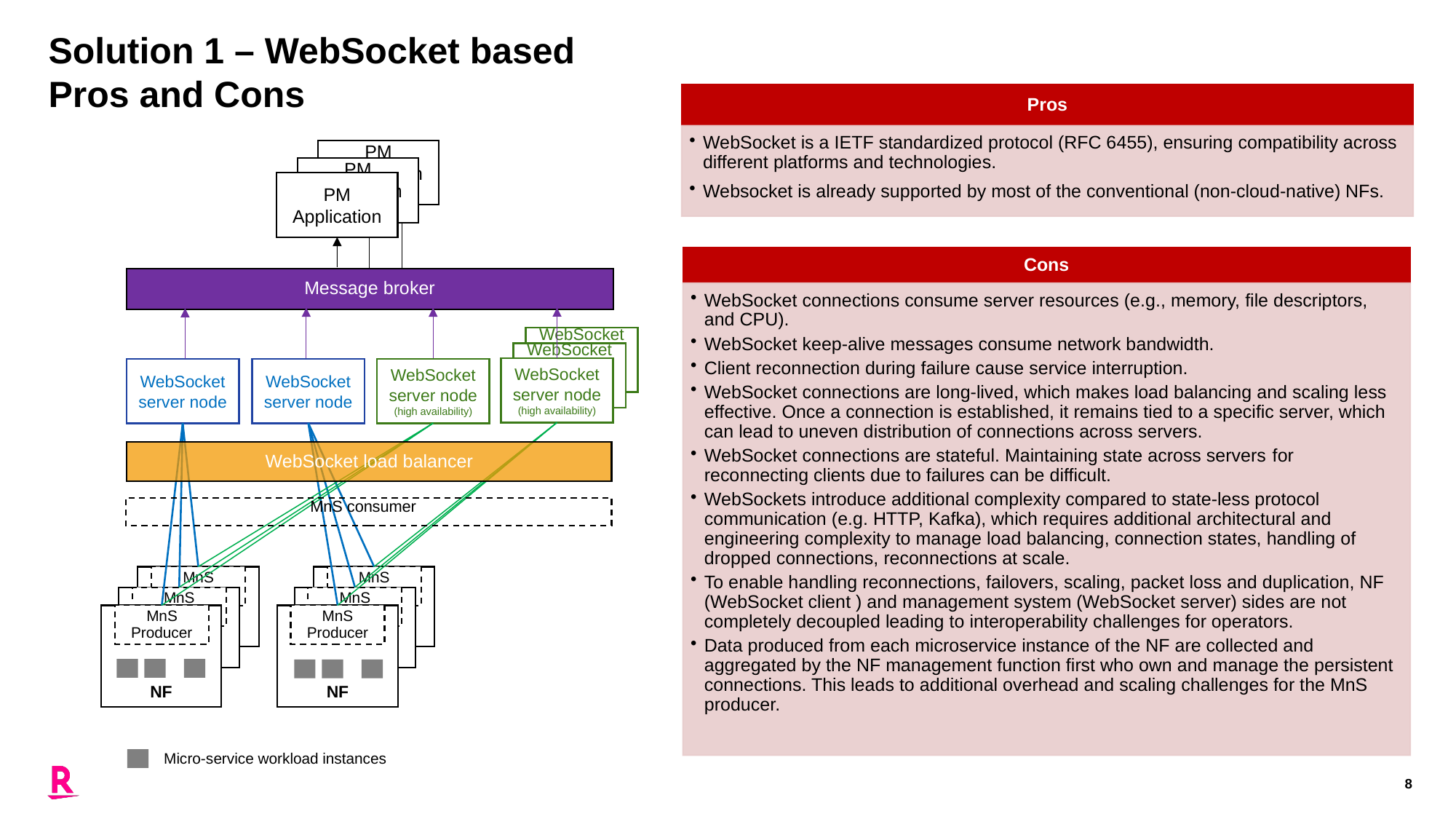

# Solution 1 – WebSocket based Pros and Cons
Pros
WebSocket is a IETF standardized protocol (RFC 6455), ensuring compatibility across different platforms and technologies.
Websocket is already supported by most of the conventional (non-cloud-native) NFs.
PM
Application
instances
PM
Application
instances
PM
Application
Cons
WebSocket connections consume server resources (e.g., memory, file descriptors, and CPU).
WebSocket keep-alive messages consume network bandwidth.
Client reconnection during failure cause service interruption.
WebSocket connections are long-lived, which makes load balancing and scaling less effective. Once a connection is established, it remains tied to a specific server, which can lead to uneven distribution of connections across servers.
WebSocket connections are stateful. Maintaining state across servers for reconnecting clients due to failures can be difficult.
WebSockets introduce additional complexity compared to state-less protocol communication (e.g. HTTP, Kafka), which requires additional architectural and engineering complexity to manage load balancing, connection states, handling of dropped connections, reconnections at scale.
To enable handling reconnections, failovers, scaling, packet loss and duplication, NF (WebSocket client ) and management system (WebSocket server) sides are not completely decoupled leading to interoperability challenges for operators.
Data produced from each microservice instance of the NF are collected and aggregated by the NF management function first who own and manage the persistent connections. This leads to additional overhead and scaling challenges for the MnS producer.
Message broker
WebSocket
Server node
(high availability)
WebSocket
Server node
(high availability)
WebSocket
server node
(high availability)
WebSocket
server node
WebSocket
server node
(high availability)
WebSocket
server node
WebSocket load balancer
MnS consumer

MnS Producer
NF
MnS Producer
NF
MnS Producer
NF
MnS Producer
NF
MnS Producer
MnS Producer
NF
NF

Micro-service workload instances